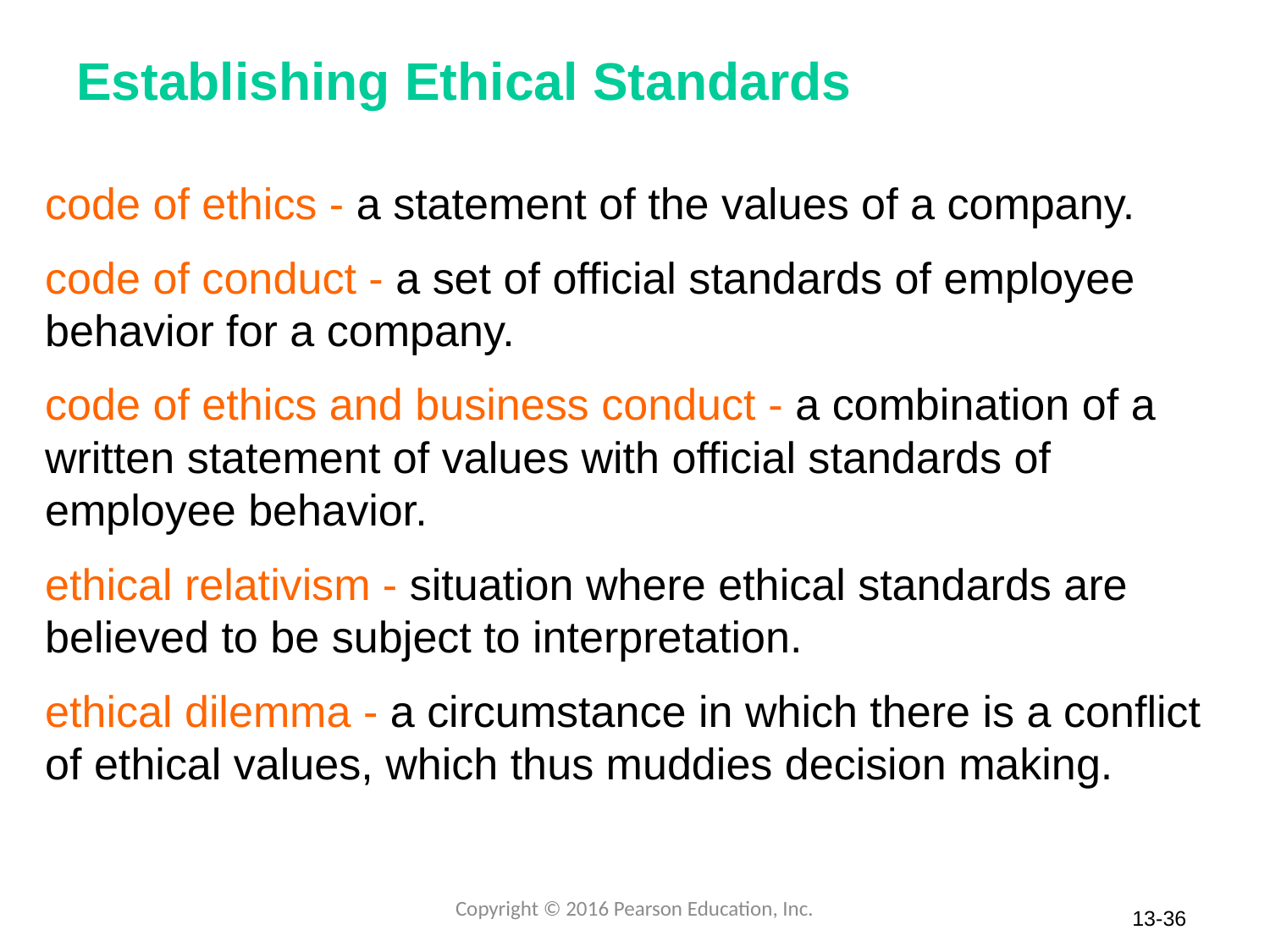

# Establishing Ethical Standards
code of ethics - a statement of the values of a company.

code of conduct - a set of official standards of employee behavior for a company.

code of ethics and business conduct - a combination of a written statement of values with official standards of employee behavior.

ethical relativism - situation where ethical standards are believed to be subject to interpretation.

ethical dilemma - a circumstance in which there is a conflict of ethical values, which thus muddies decision making.
Copyright © 2016 Pearson Education, Inc.